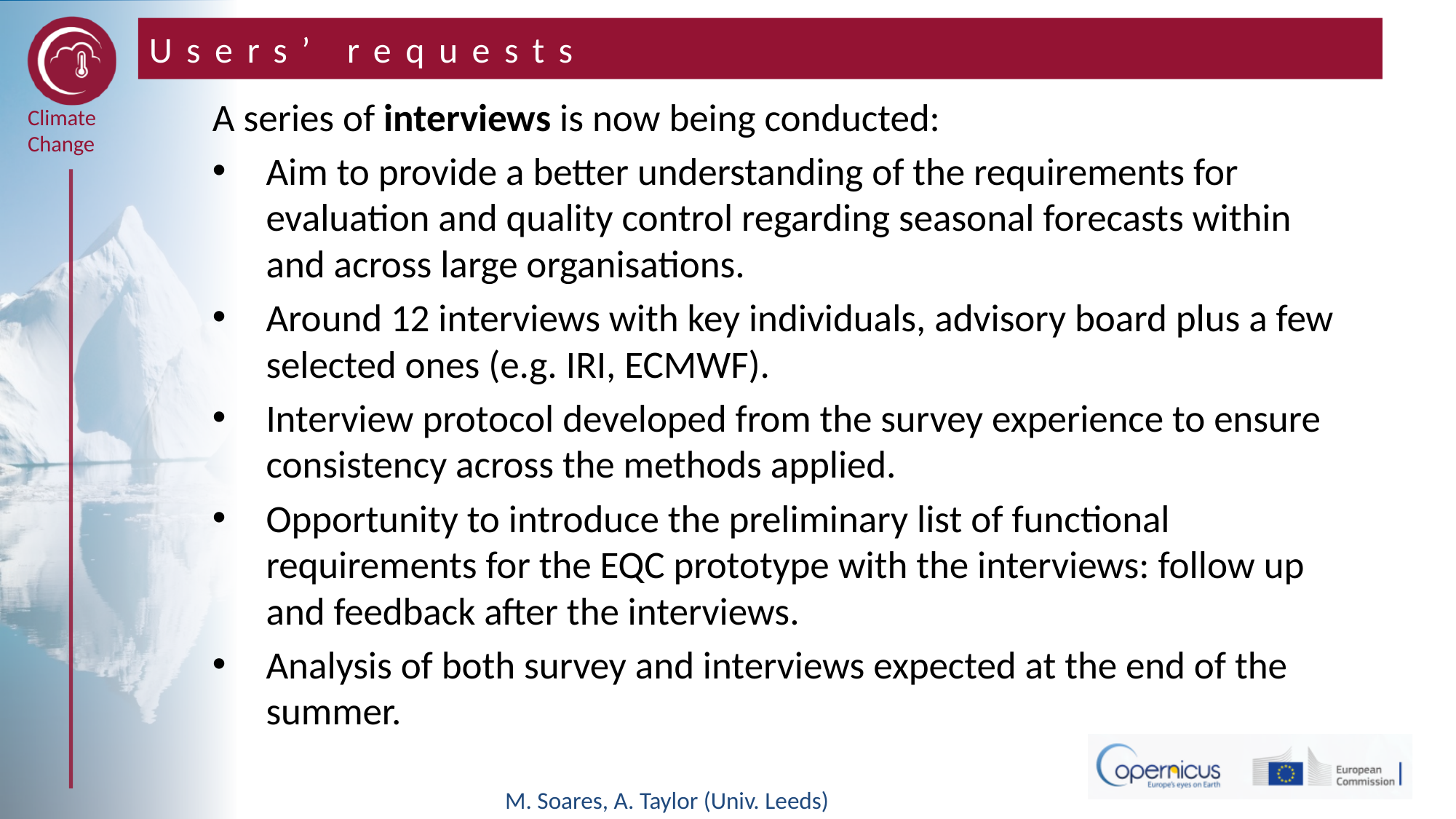

# Users’ requests
A series of interviews is now being conducted:
Aim to provide a better understanding of the requirements for evaluation and quality control regarding seasonal forecasts within and across large organisations.
Around 12 interviews with key individuals, advisory board plus a few selected ones (e.g. IRI, ECMWF).
Interview protocol developed from the survey experience to ensure consistency across the methods applied.
Opportunity to introduce the preliminary list of functional requirements for the EQC prototype with the interviews: follow up and feedback after the interviews.
Analysis of both survey and interviews expected at the end of the summer.
M. Soares, A. Taylor (Univ. Leeds)